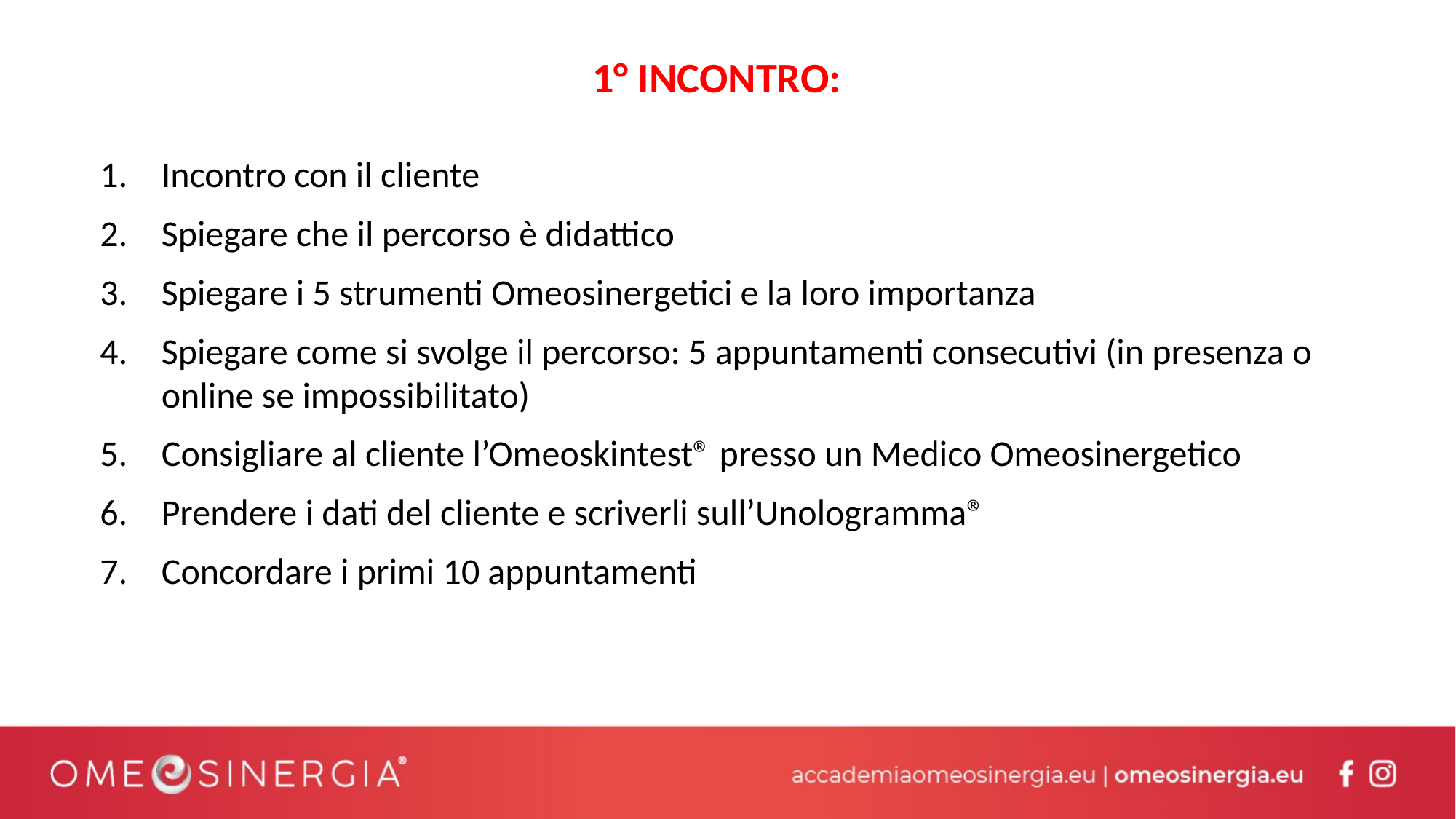

# 1° INCONTRO:
Incontro con il cliente
Spiegare che il percorso è didattico
Spiegare i 5 strumenti Omeosinergetici e la loro importanza
Spiegare come si svolge il percorso: 5 appuntamenti consecutivi (in presenza o online se impossibilitato)
Consigliare al cliente l’Omeoskintest® presso un Medico Omeosinergetico
Prendere i dati del cliente e scriverli sull’Unologramma®
Concordare i primi 10 appuntamenti